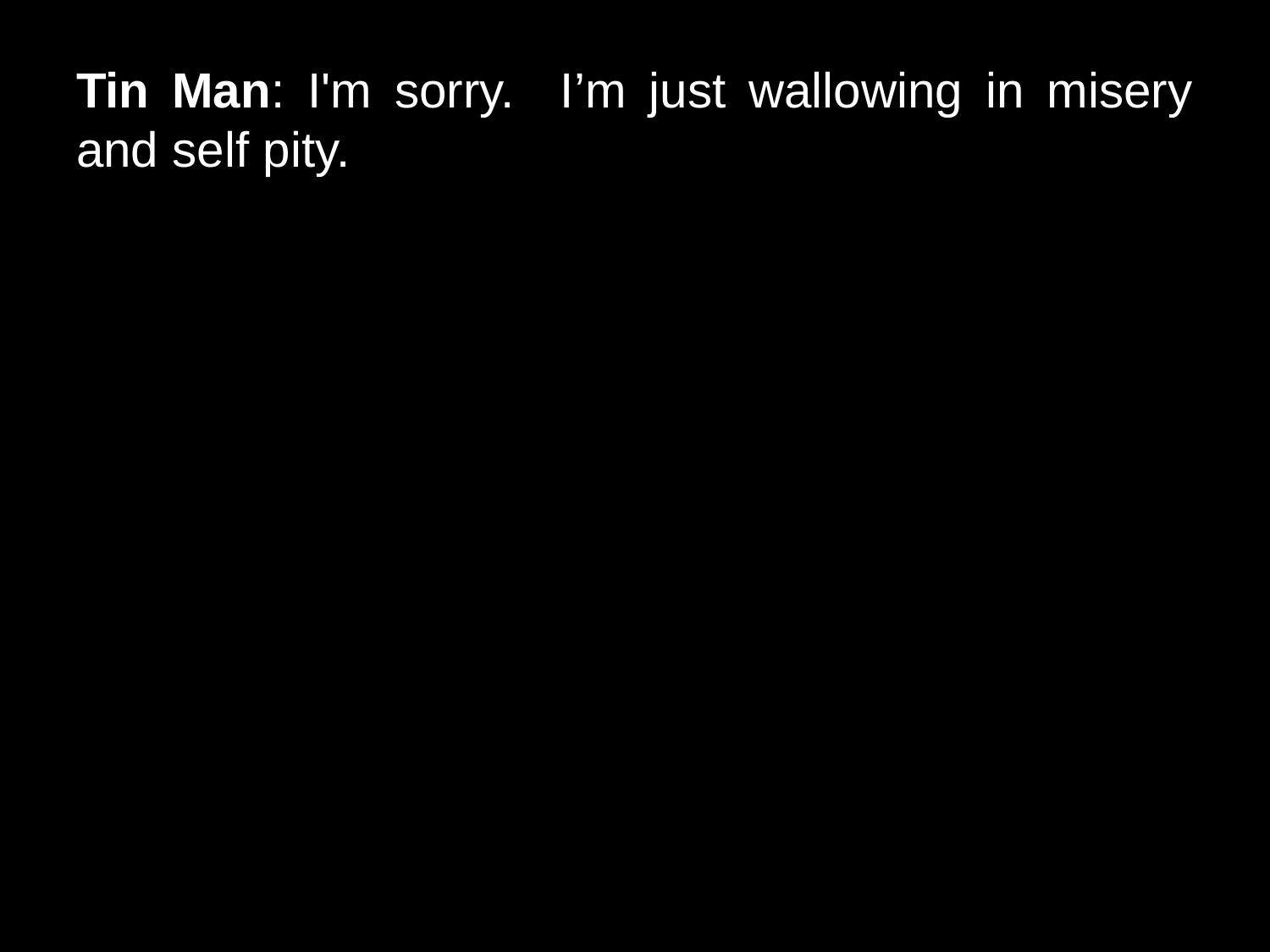

# Tin Man: I'm sorry.  I’m just wallowing in misery and self pity.